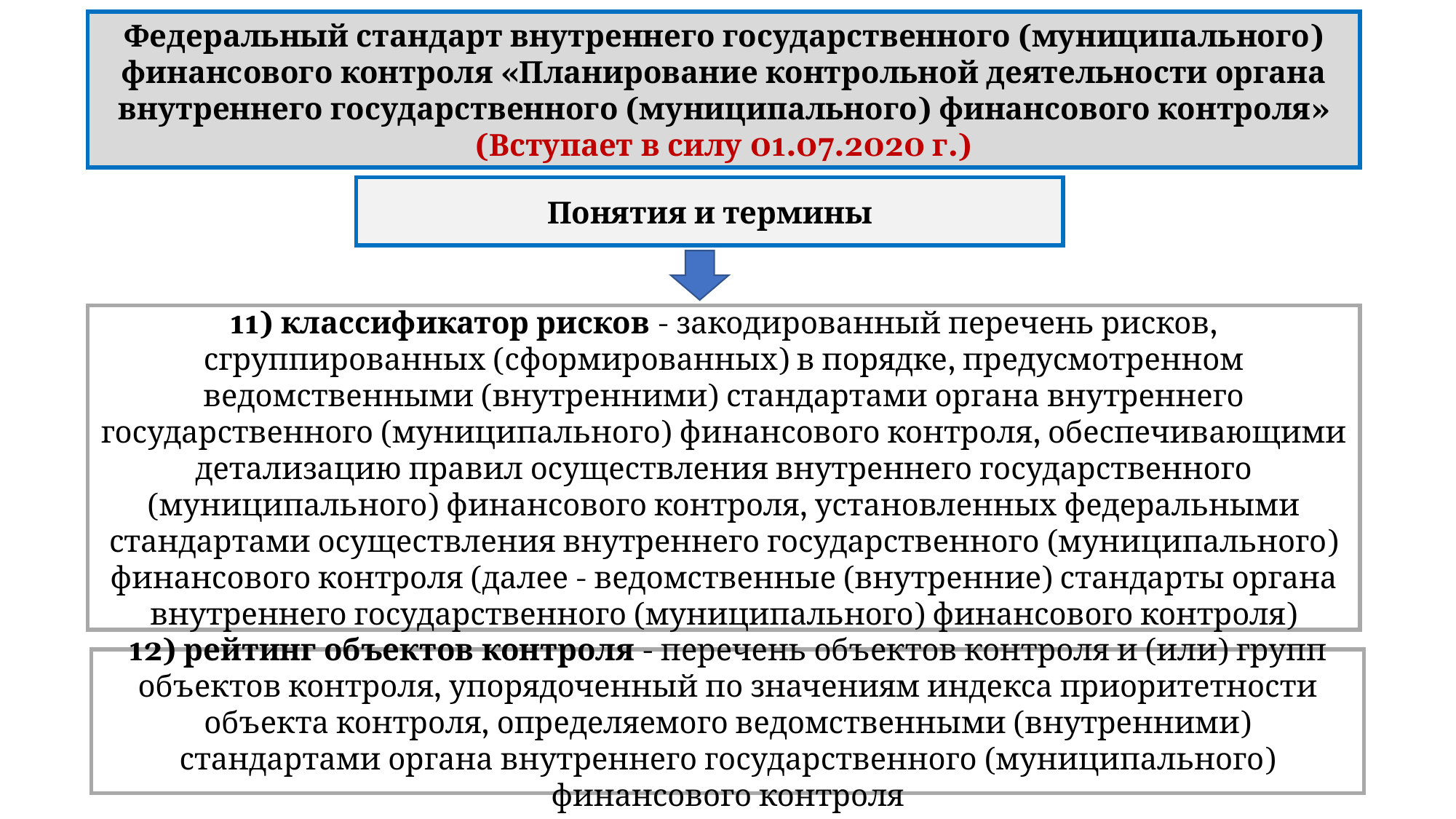

Федеральный стандарт внутреннего государственного (муниципального) финансового контроля «Планирование контрольной деятельности органа внутреннего государственного (муниципального) финансового контроля» (Вступает в силу 01.07.2020 г.)
Понятия и термины

11) классификатор рисков - закодированный перечень рисков, сгруппированных (сформированных) в порядке, предусмотренном ведомственными (внутренними) стандартами органа внутреннего государственного (муниципального) финансового контроля, обеспечивающими детализацию правил осуществления внутреннего государственного (муниципального) финансового контроля, установленных федеральными стандартами осуществления внутреннего государственного (муниципального) финансового контроля (далее - ведомственные (внутренние) стандарты органа внутреннего государственного (муниципального) финансового контроля)
12) рейтинг объектов контроля - перечень объектов контроля и (или) групп объектов контроля, упорядоченный по значениям индекса приоритетности объекта контроля, определяемого ведомственными (внутренними) стандартами органа внутреннего государственного (муниципального) финансового контроля